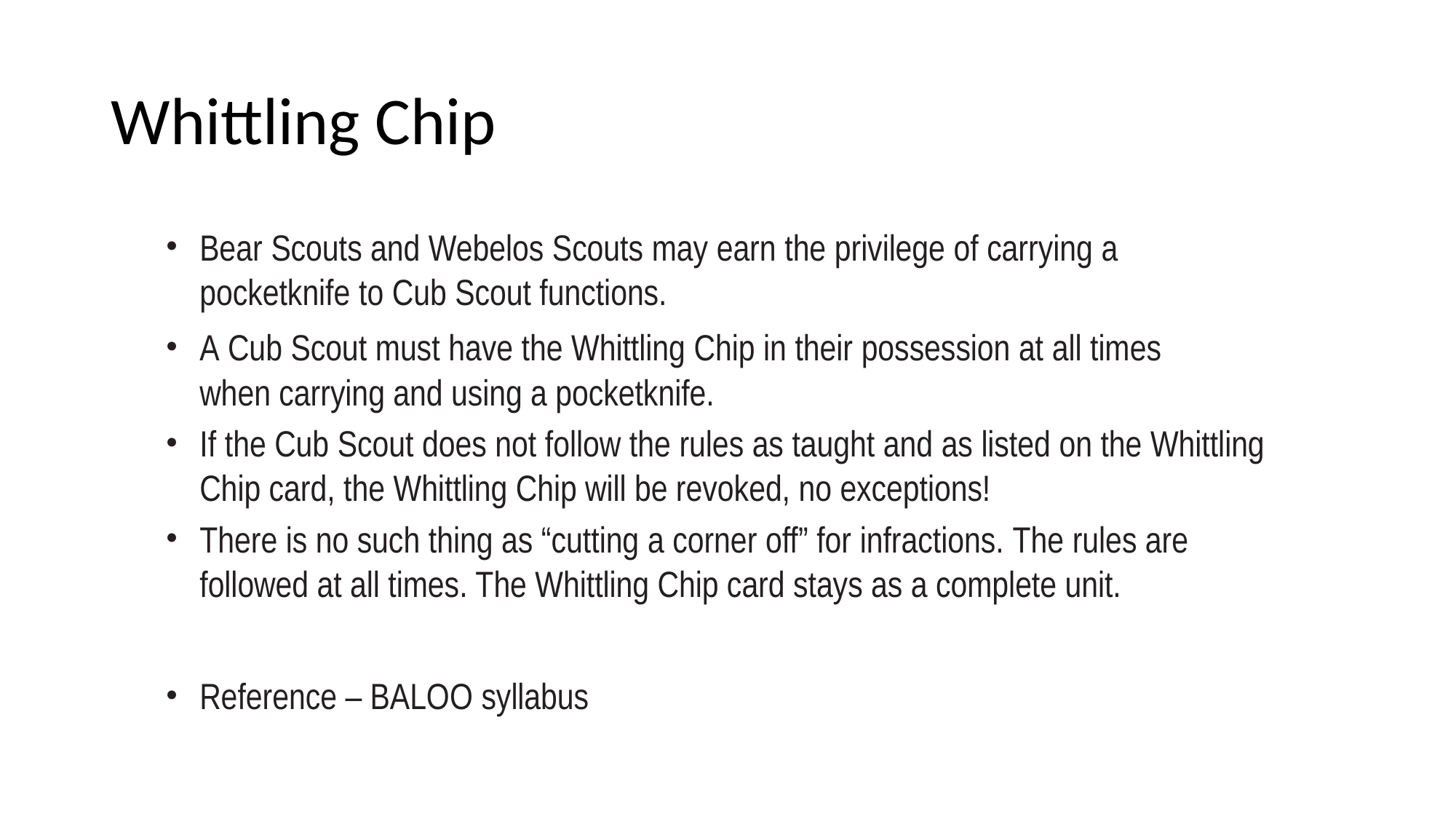

# Whittling Chip
Bear Scouts and Webelos Scouts may earn the privilege of carrying a pocketknife to Cub Scout functions.
A Cub Scout must have the Whittling Chip in their possession at all times when carrying and using a pocketknife.
If the Cub Scout does not follow the rules as taught and as listed on the Whittling Chip card, the Whittling Chip will be revoked, no exceptions!
There is no such thing as “cutting a corner off” for infractions. The rules are followed at all times. The Whittling Chip card stays as a complete unit.

Reference – BALOO syllabus